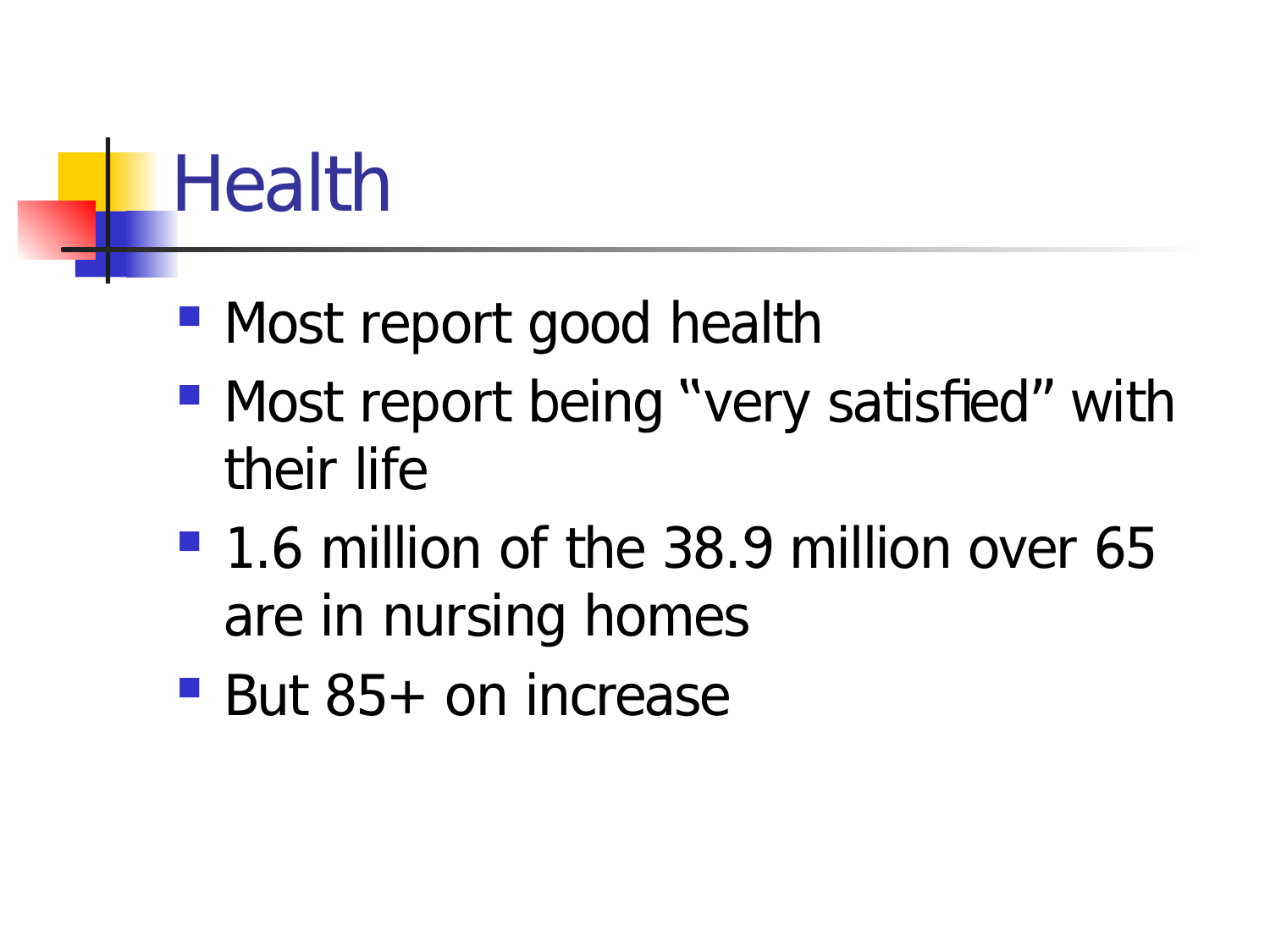

# Health
Most report good health
Most report being “very satisfied” with their life
1.6 million of the 38.9 million over 65 are in nursing homes
But 85+ on increase